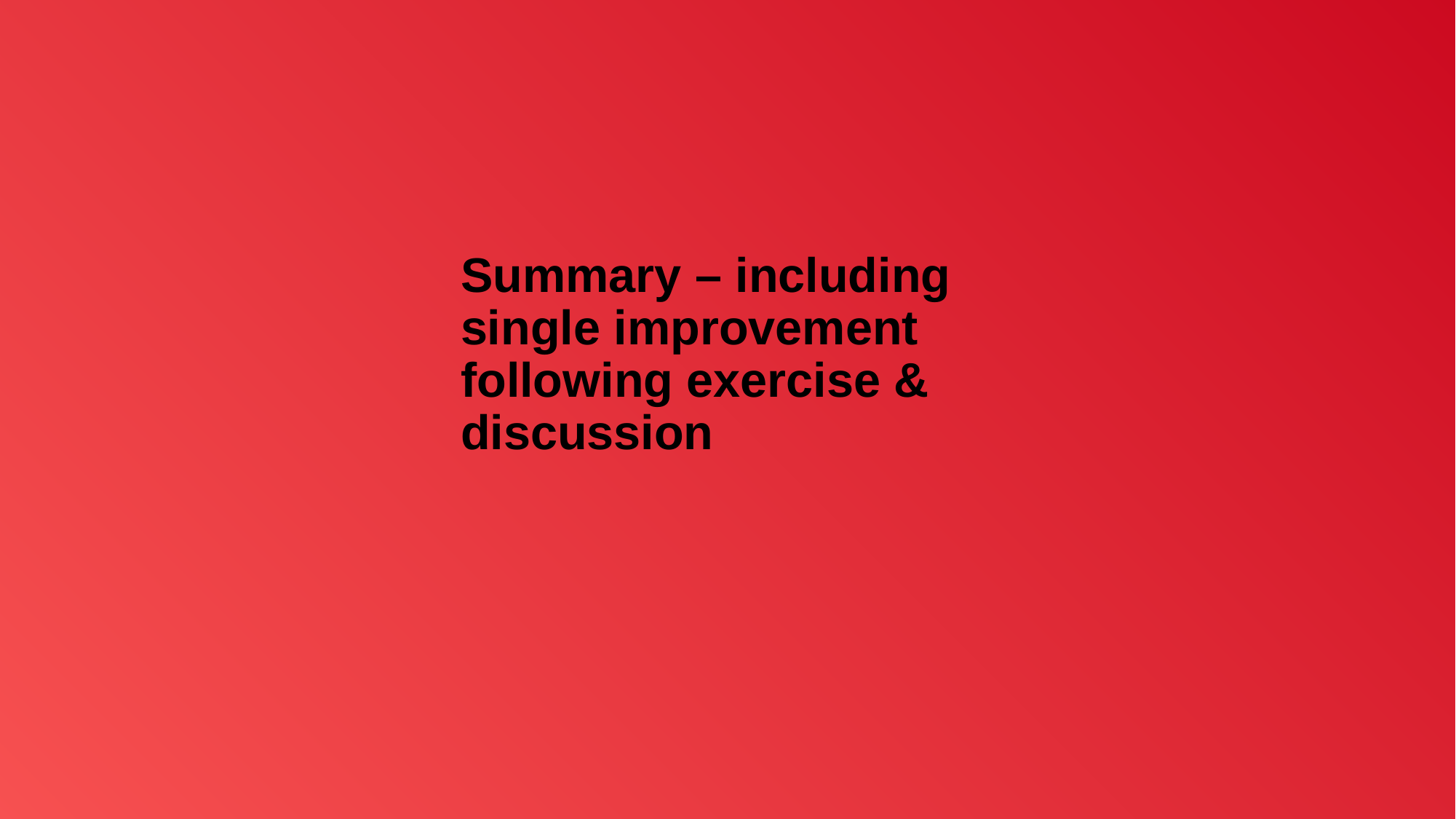

# Summary – including single improvement following exercise & discussion